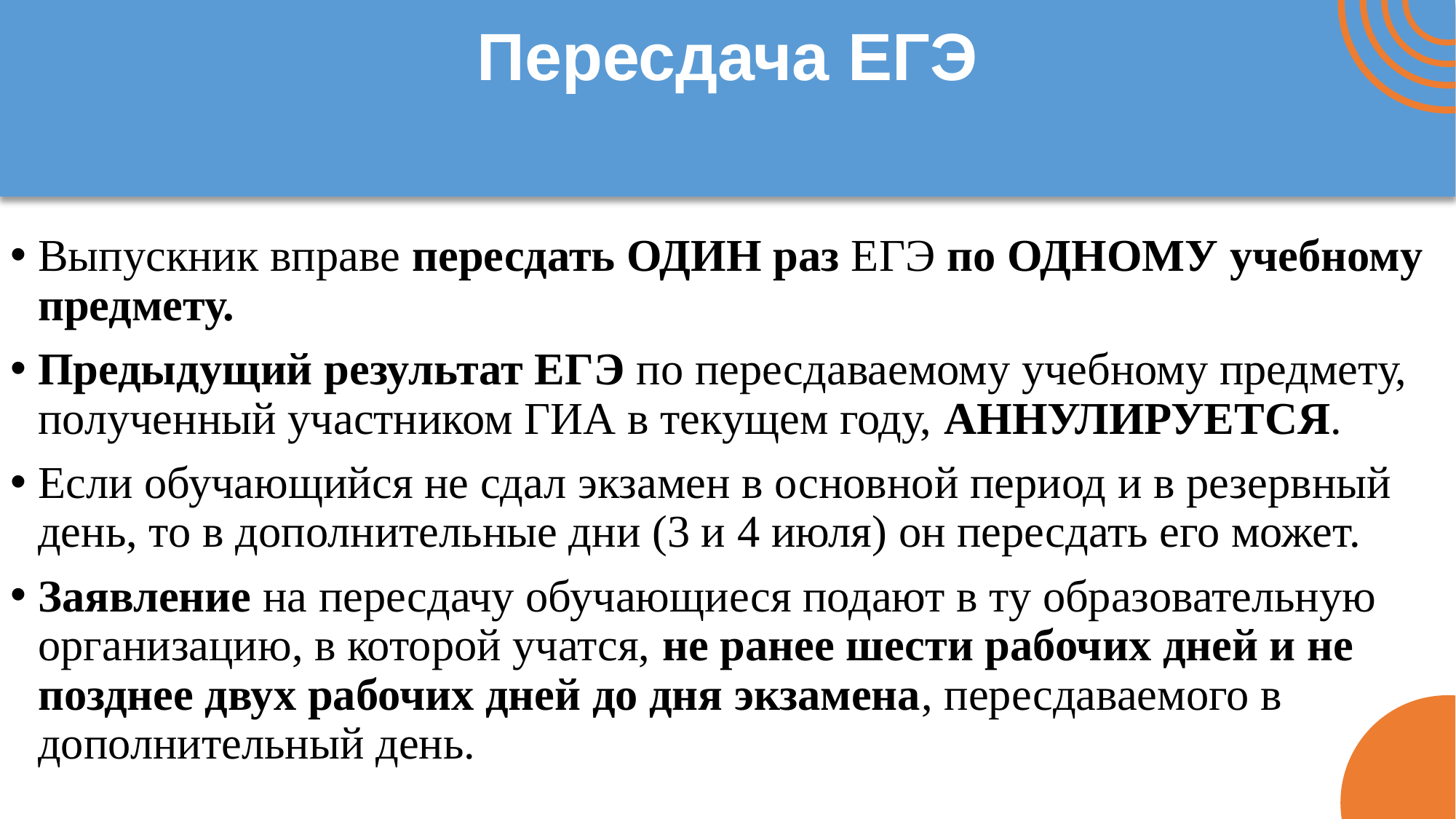

Пересдача ЕГЭ

Выпускник вправе пересдать ОДИН раз ЕГЭ по ОДНОМУ учебному предмету.
Предыдущий результат ЕГЭ по пересдаваемому учебному предмету, полученный участником ГИА в текущем году, АННУЛИРУЕТСЯ.
Если обучающийся не сдал экзамен в основной период и в резервный день, то в дополнительные дни (3 и 4 июля) он пересдать его может.
Заявление на пересдачу обучающиеся подают в ту образовательную организацию, в которой учатся, не ранее шести рабочих дней и не позднее двух рабочих дней до дня экзамена, пересдаваемого в дополнительный день.